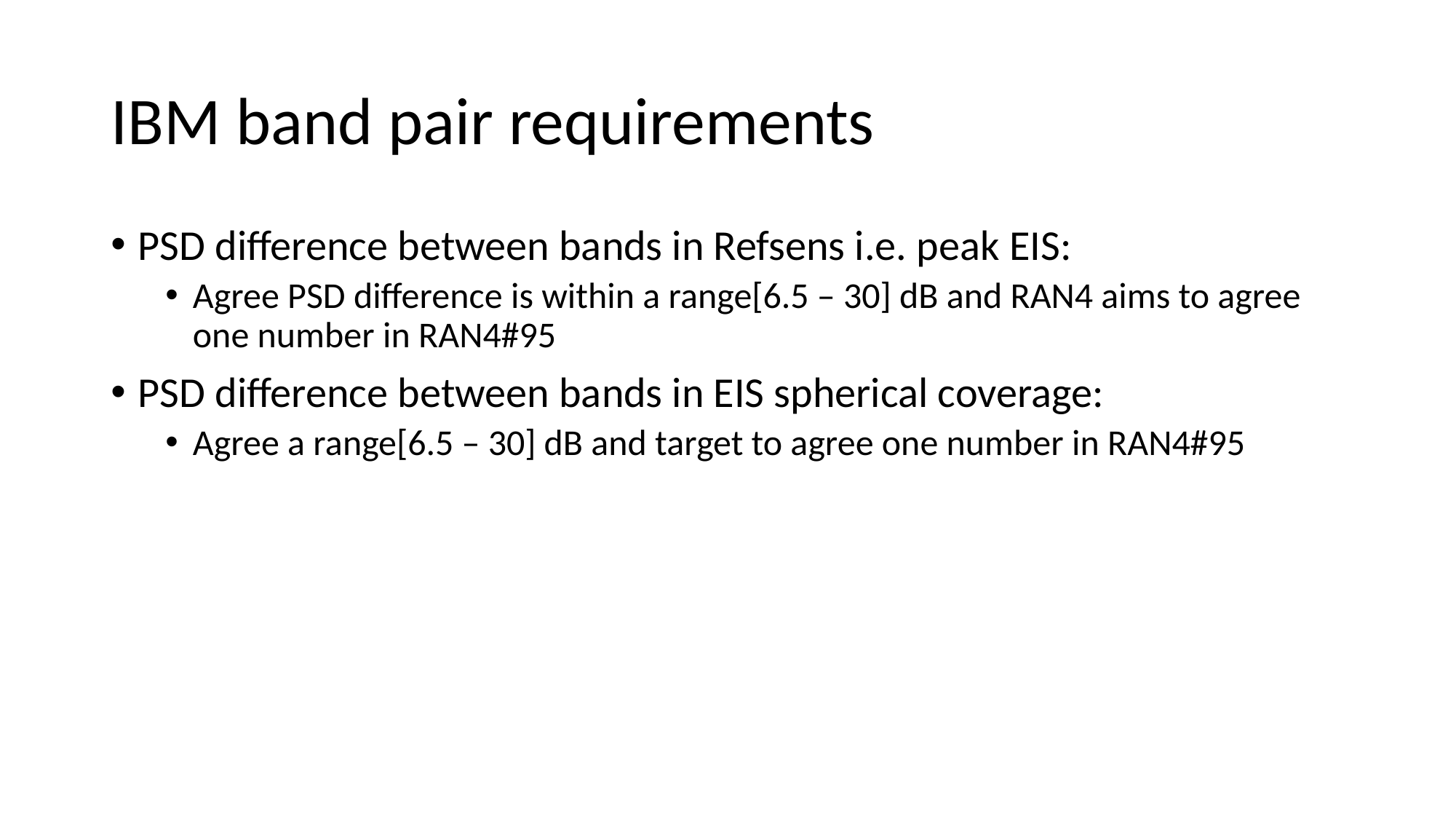

# IBM band pair requirements
PSD difference between bands in Refsens i.e. peak EIS:
Agree PSD difference is within a range[6.5 – 30] dB and RAN4 aims to agree one number in RAN4#95
PSD difference between bands in EIS spherical coverage:
Agree a range[6.5 – 30] dB and target to agree one number in RAN4#95